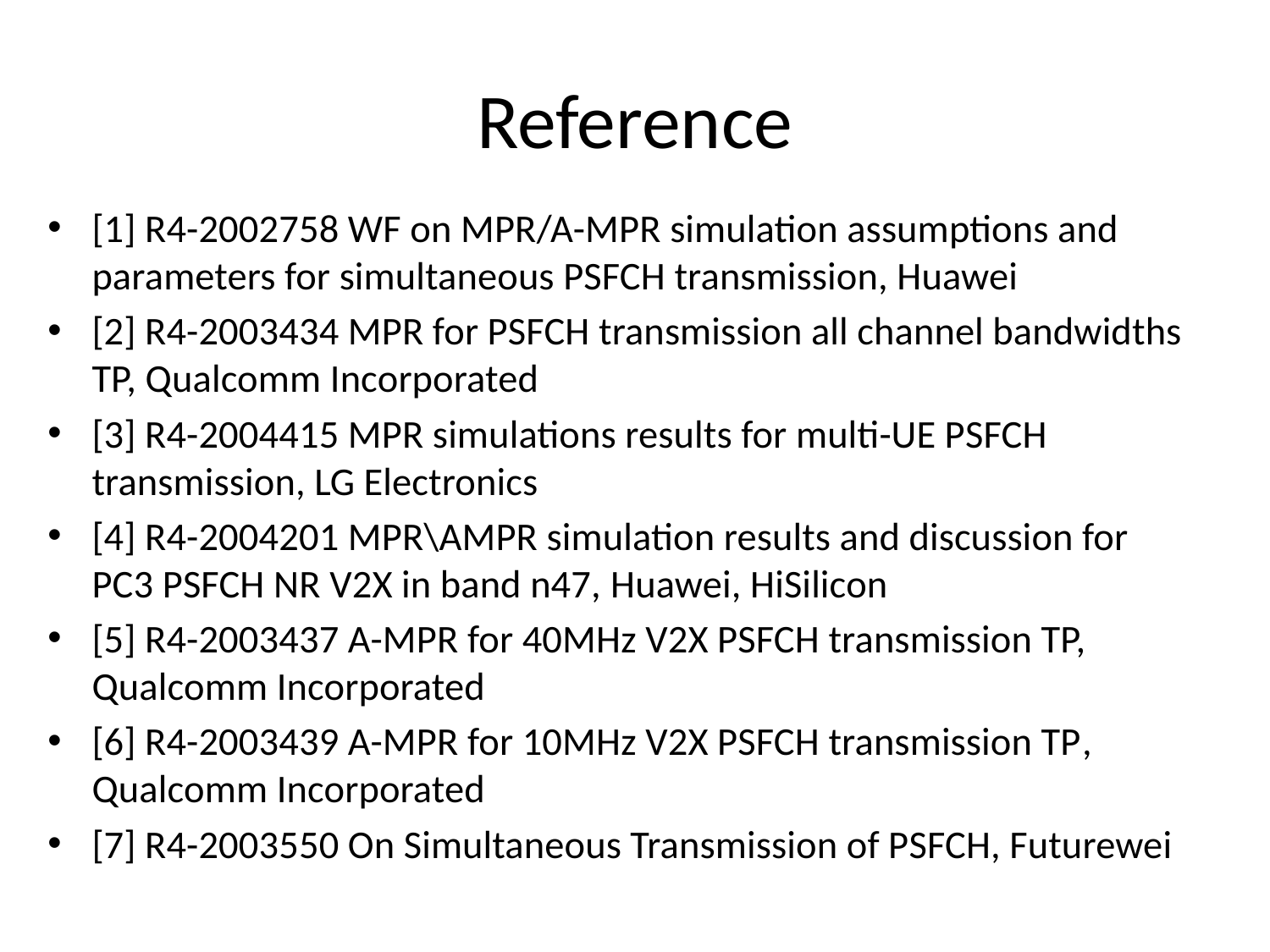

# Reference
[1] R4-2002758 WF on MPR/A-MPR simulation assumptions and parameters for simultaneous PSFCH transmission, Huawei
[2] R4-2003434 MPR for PSFCH transmission all channel bandwidths TP, Qualcomm Incorporated
[3] R4-2004415 MPR simulations results for multi-UE PSFCH transmission, LG Electronics
[4] R4-2004201 MPR\AMPR simulation results and discussion for PC3 PSFCH NR V2X in band n47, Huawei, HiSilicon
[5] R4-2003437 A-MPR for 40MHz V2X PSFCH transmission TP, Qualcomm Incorporated
[6] R4-2003439 A-MPR for 10MHz V2X PSFCH transmission TP, Qualcomm Incorporated
[7] R4-2003550 On Simultaneous Transmission of PSFCH, Futurewei